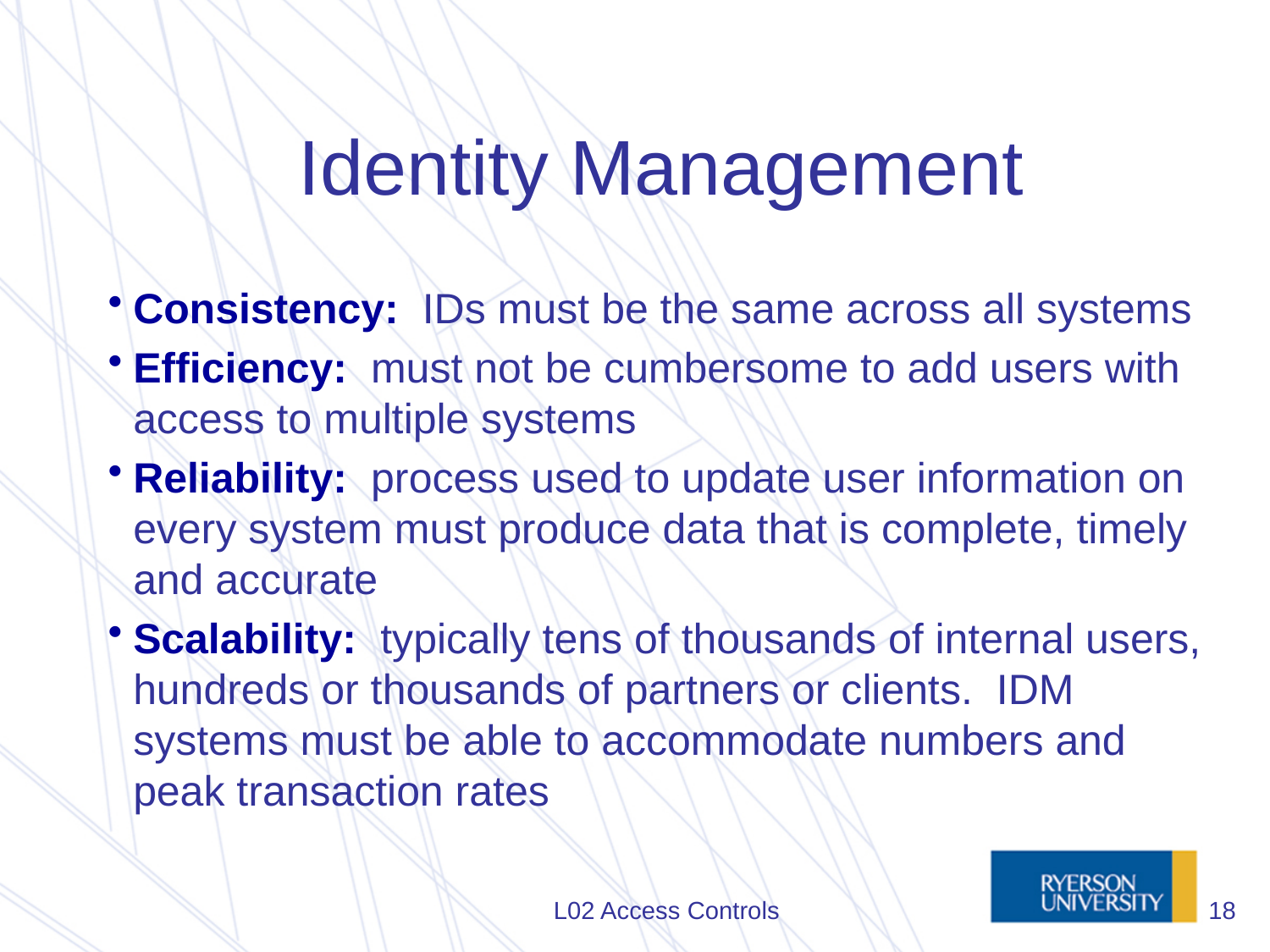

# Identity Management
Consistency:  IDs must be the same across all systems
Efficiency:  must not be cumbersome to add users with access to multiple systems
Reliability:  process used to update user information on every system must produce data that is complete, timely and accurate
Scalability:  typically tens of thousands of internal users, hundreds or thousands of partners or clients.  IDM systems must be able to accommodate numbers and peak transaction rates
L02 Access Controls
18